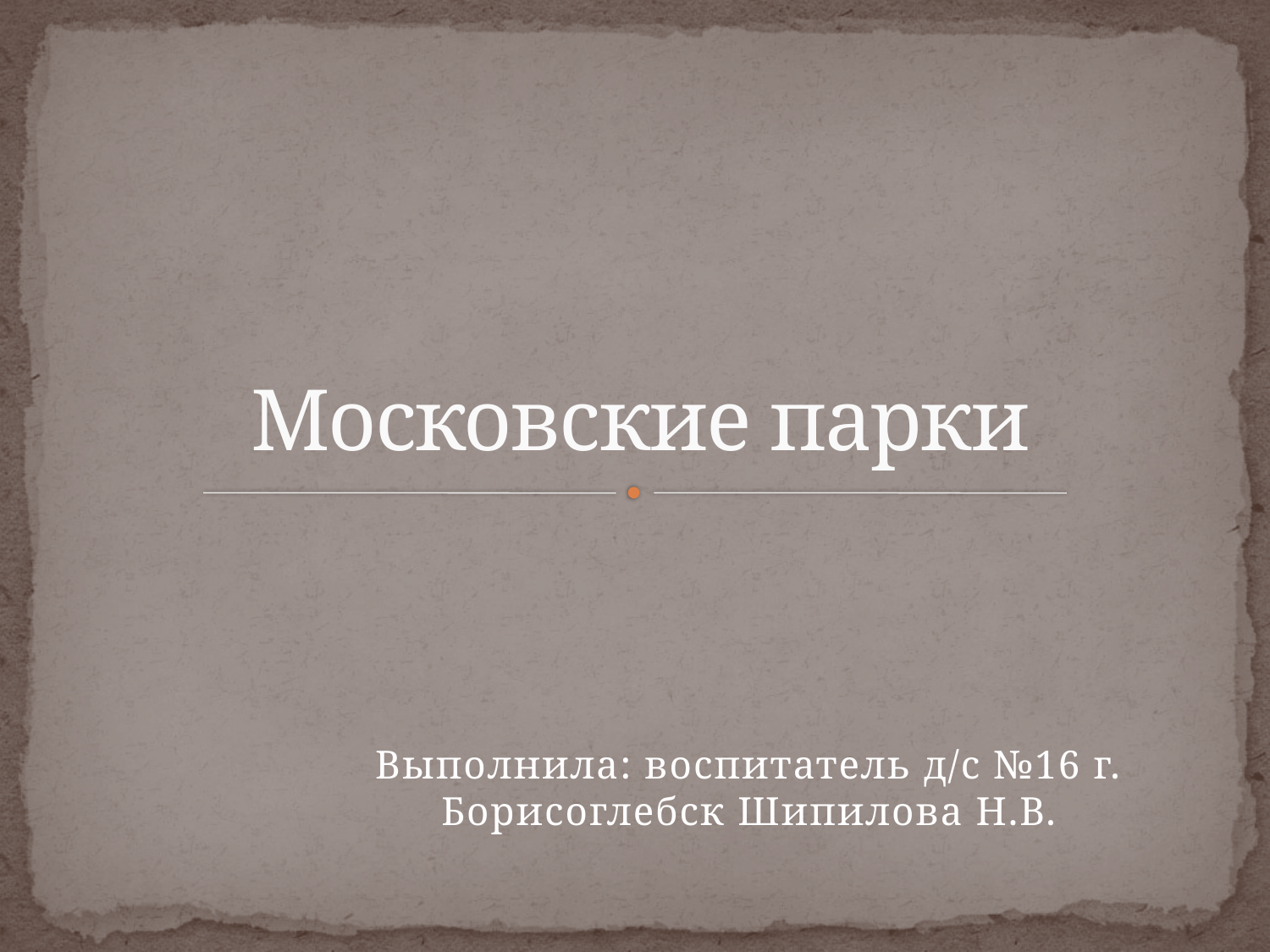

# Московские парки
Выполнила: воспитатель д/с №16 г. Борисоглебск Шипилова Н.В.